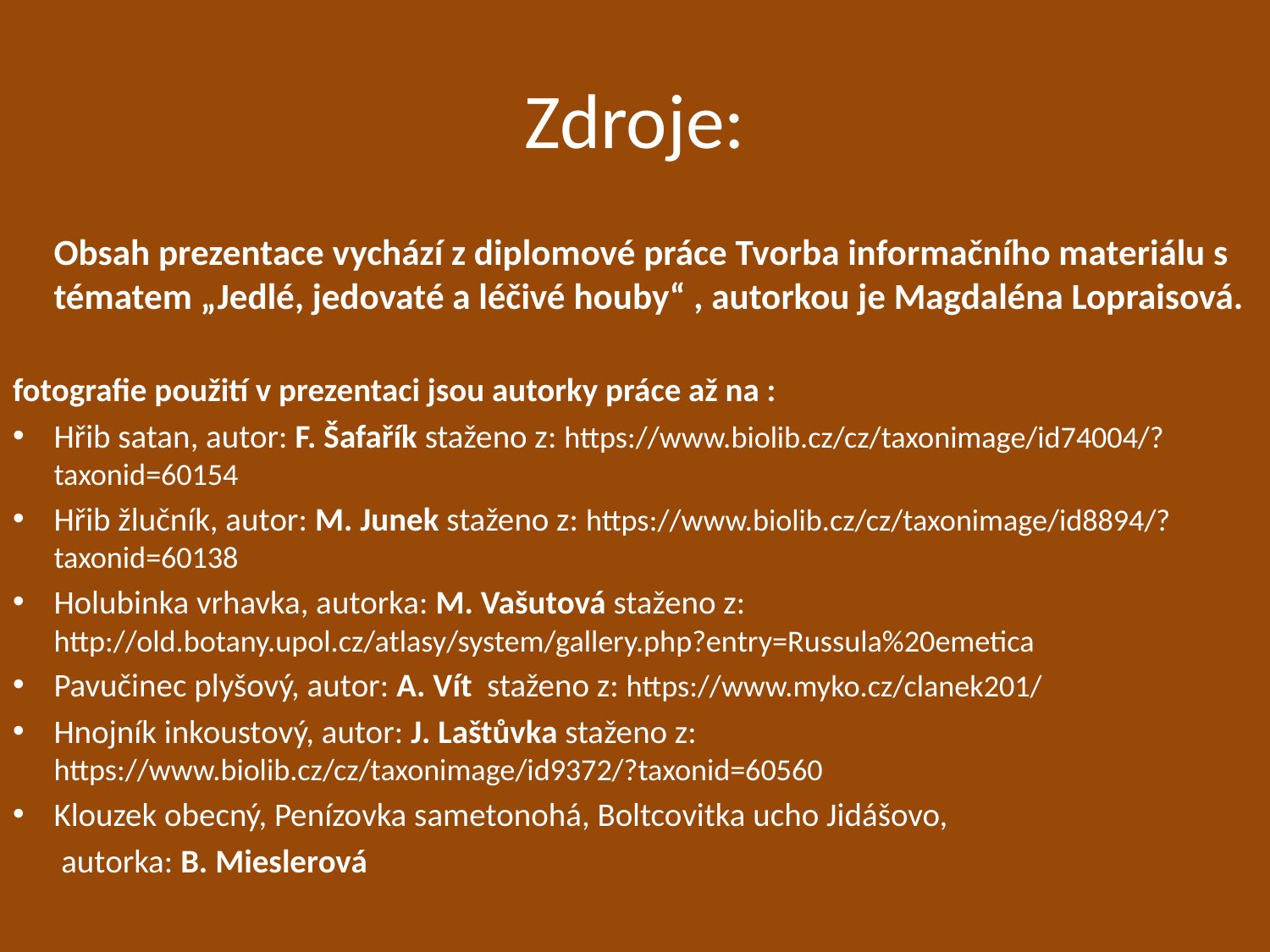

# Zdroje:
	Obsah prezentace vychází z diplomové práce Tvorba informačního materiálu s tématem „Jedlé, jedovaté a léčivé houby“ , autorkou je Magdaléna Lopraisová.

fotografie použití v prezentaci jsou autorky práce až na :
Hřib satan, autor: F. Šafařík staženo z: https://www.biolib.cz/cz/taxonimage/id74004/?taxonid=60154
Hřib žlučník, autor: M. Junek staženo z: https://www.biolib.cz/cz/taxonimage/id8894/?taxonid=60138
Holubinka vrhavka, autorka: M. Vašutová staženo z: http://old.botany.upol.cz/atlasy/system/gallery.php?entry=Russula%20emetica
Pavučinec plyšový, autor: A. Vít  staženo z: https://www.myko.cz/clanek201/
Hnojník inkoustový, autor: J. Laštůvka staženo z: https://www.biolib.cz/cz/taxonimage/id9372/?taxonid=60560
Klouzek obecný, Penízovka sametonohá, Boltcovitka ucho Jidášovo,
	 autorka: B. Mieslerová